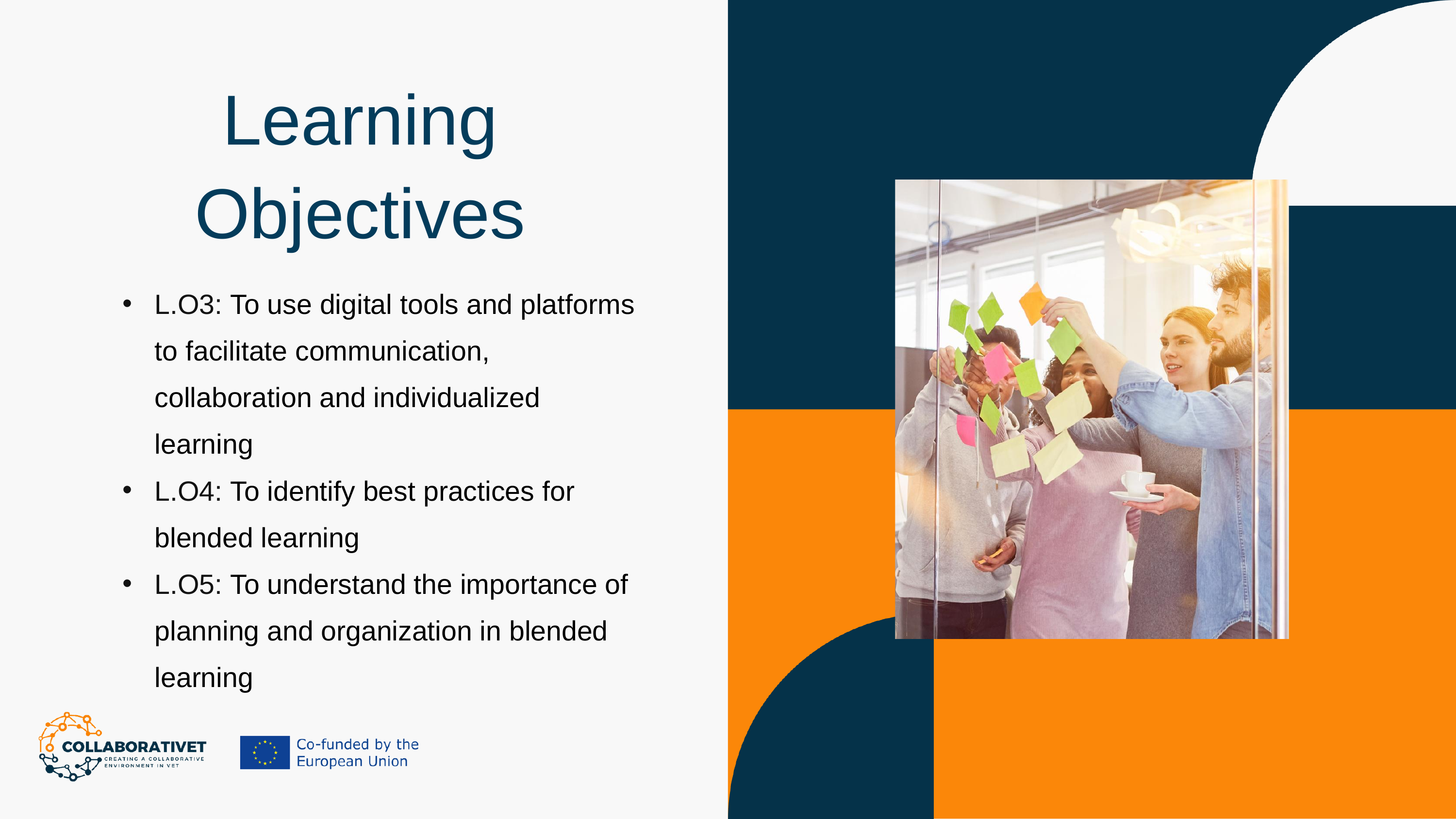

Learning Objectives

L.O3: To use digital tools and platforms to facilitate communication, collaboration and individualized learning
L.O4: To identify best practices for blended learning
L.O5: To understand the importance of planning and organization in blended learning